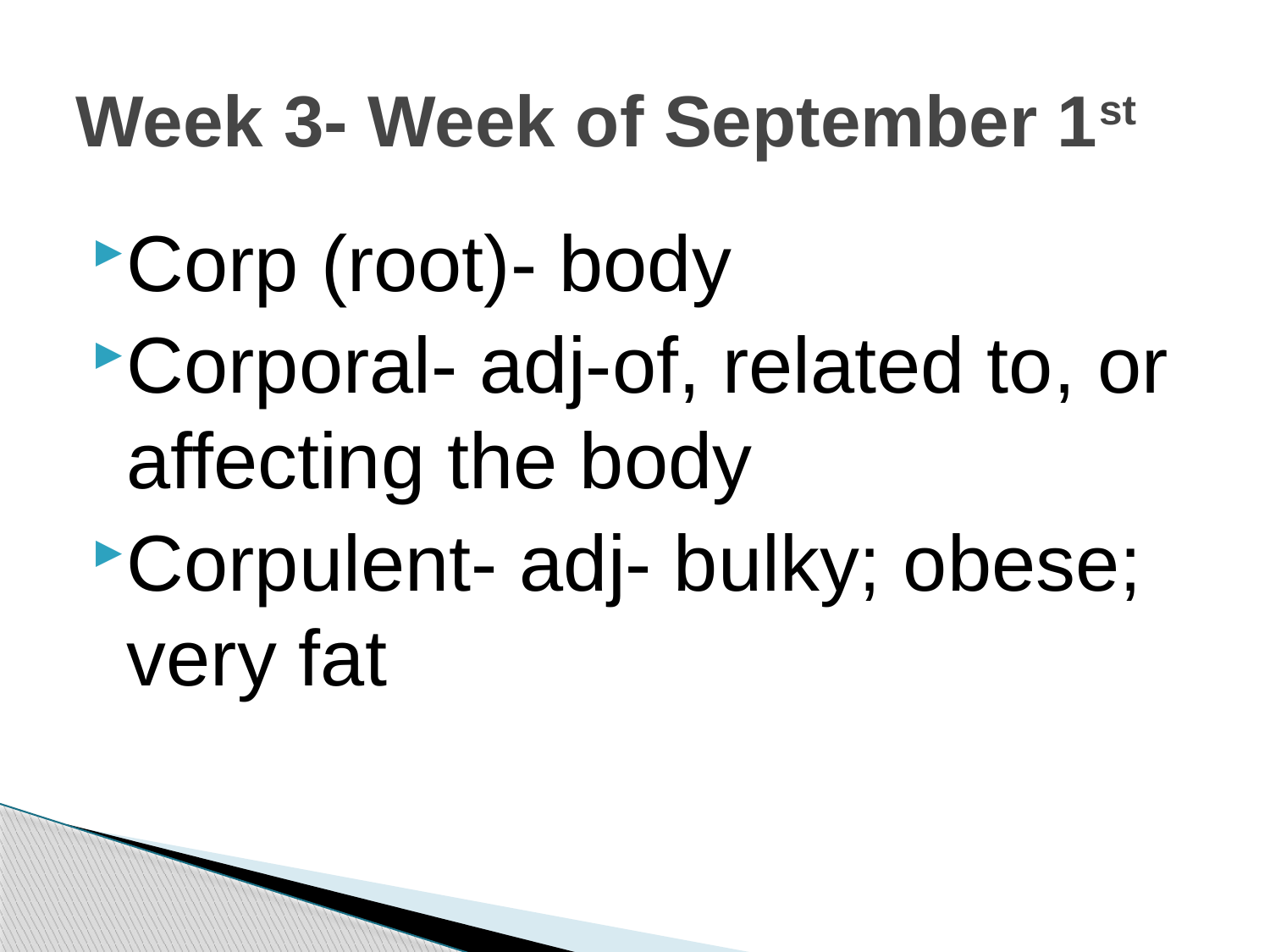

# Week 3- Week of September 1st
Corp (root)- body
Corporal- adj-of, related to, or affecting the body
Corpulent- adj- bulky; obese; very fat